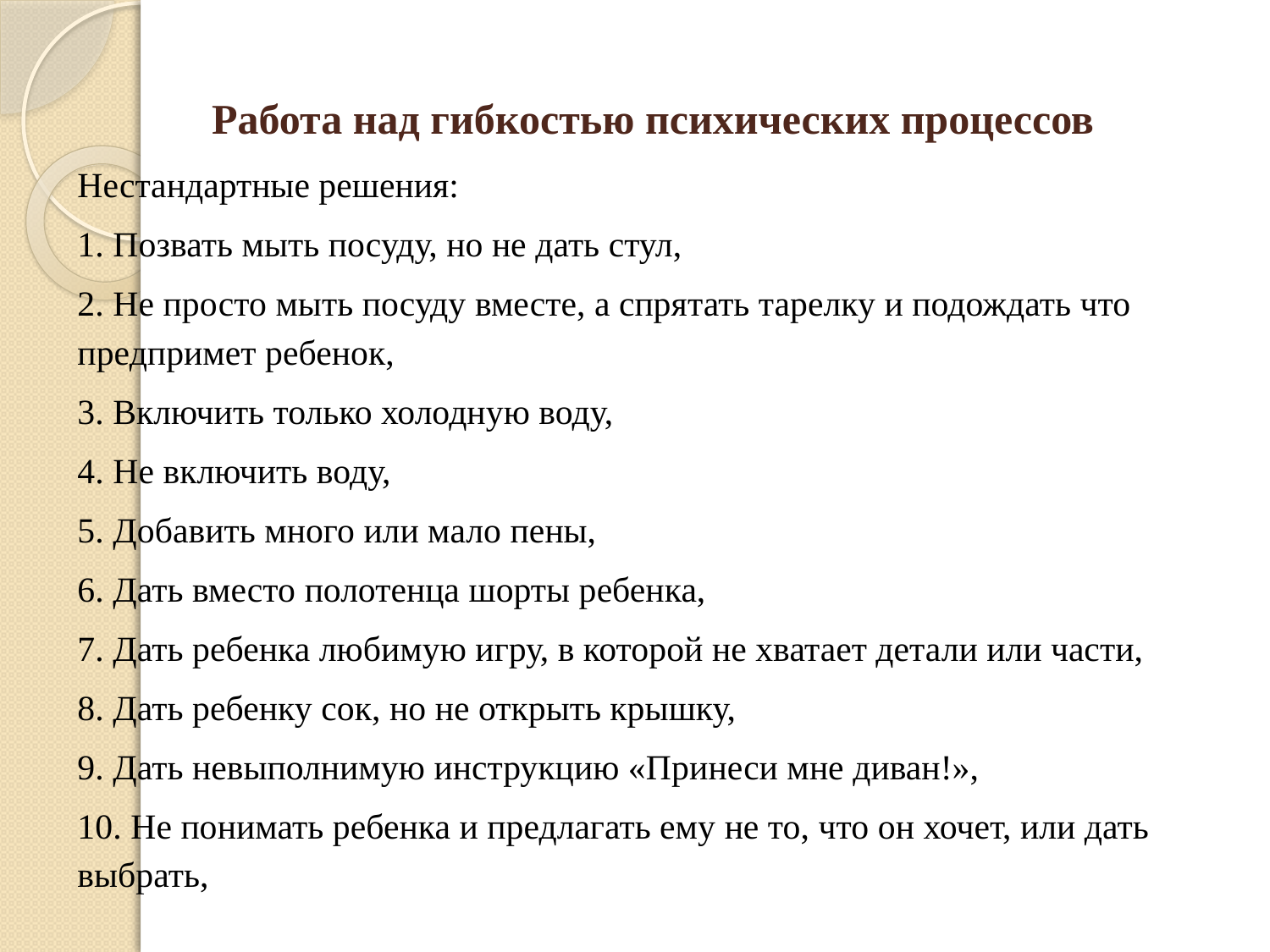

# Работа над гибкостью психических процессов
Нестандартные решения:
1. Позвать мыть посуду, но не дать стул,
2. Не просто мыть посуду вместе, а спрятать тарелку и подождать что предпримет ребенок,
3. Включить только холодную воду,
4. Не включить воду,
5. Добавить много или мало пены,
6. Дать вместо полотенца шорты ребенка,
7. Дать ребенка любимую игру, в которой не хватает детали или части,
8. Дать ребенку сок, но не открыть крышку,
9. Дать невыполнимую инструкцию «Принеси мне диван!»,
10. Не понимать ребенка и предлагать ему не то, что он хочет, или дать выбрать,